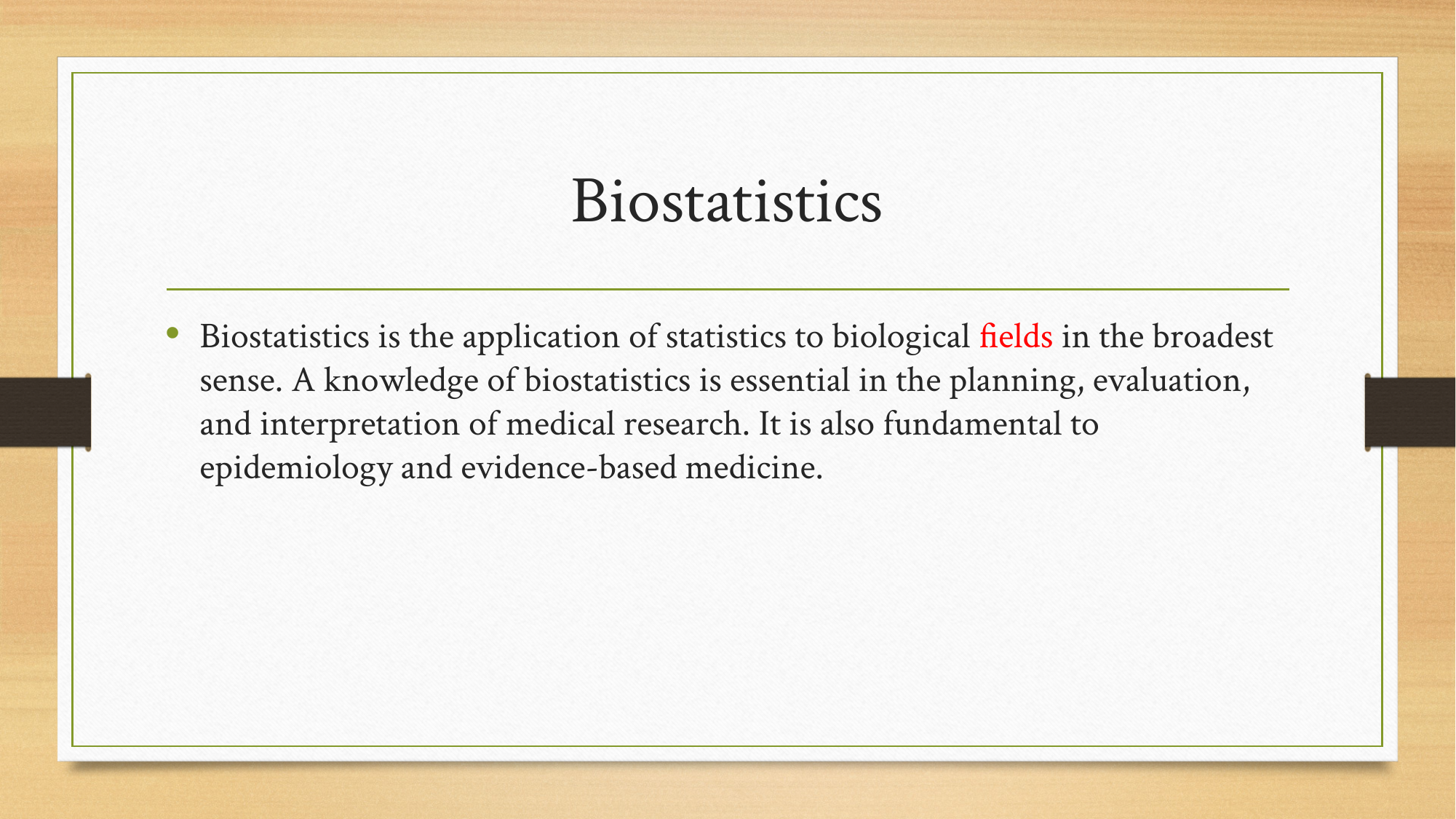

# Biostatistics
Biostatistics is the application of statistics to biological fields in the broadest sense. A knowledge of biostatistics is essential in the planning, evaluation, and interpretation of medical research. It is also fundamental to epidemiology and evidence-based medicine.